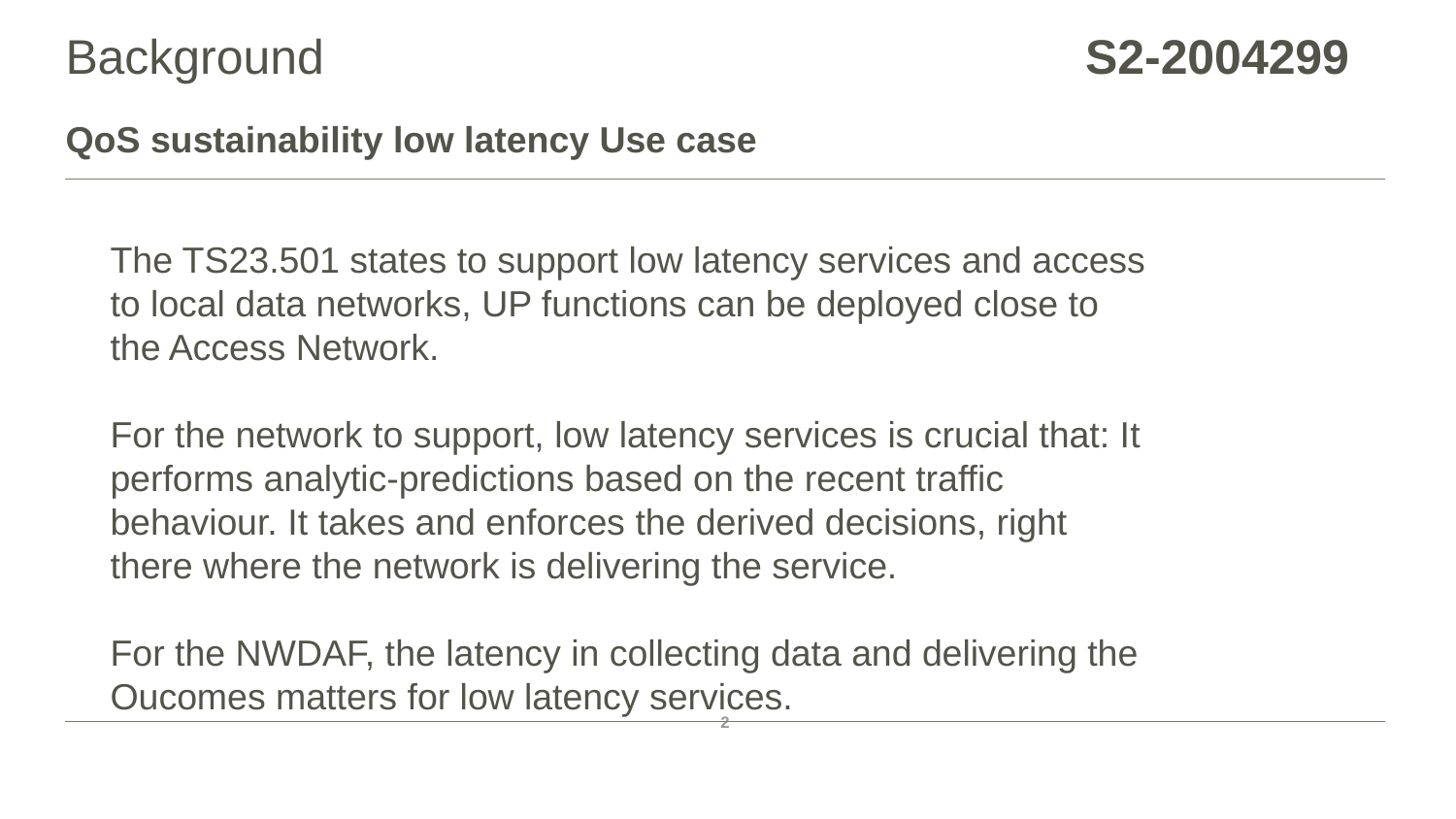

# Background                                                        S2-2004299
QoS sustainability low latency Use case
The TS23.501 states to support low latency services and access to local data networks, UP functions can be deployed close to the Access Network.

For the network to support, low latency services is crucial that: It performs analytic-predictions based on the recent traffic behaviour. It takes and enforces the derived decisions, right there where the network is delivering the service.

For the NWDAF, the latency in collecting data and delivering the Oucomes matters for low latency services.

2